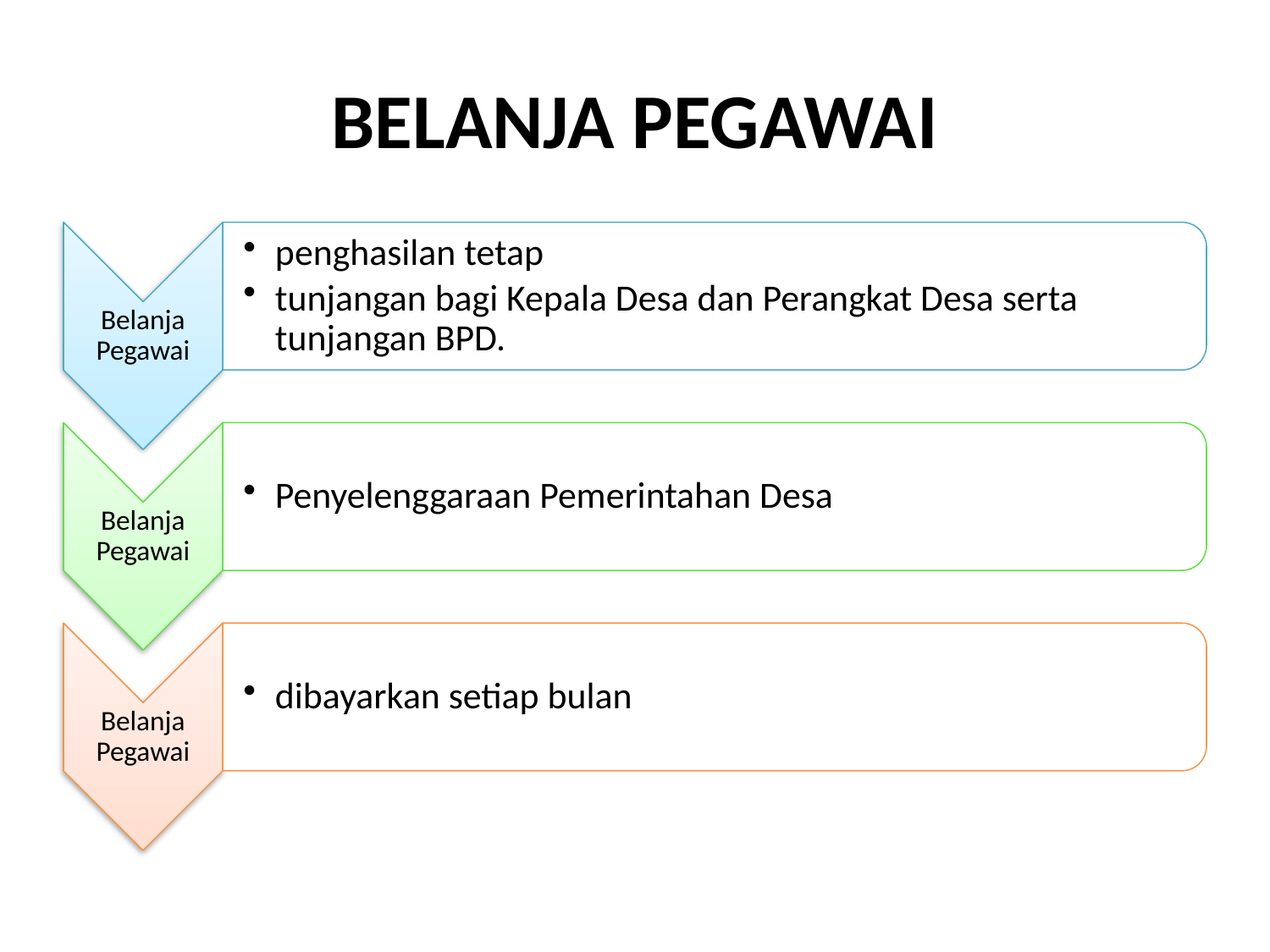

# BELANJA PEGAWAI
Belanja Pegawai
penghasilan tetap
tunjangan bagi Kepala Desa dan Perangkat Desa serta tunjangan BPD.
Belanja Pegawai
Penyelenggaraan Pemerintahan Desa
Belanja Pegawai
dibayarkan setiap bulan